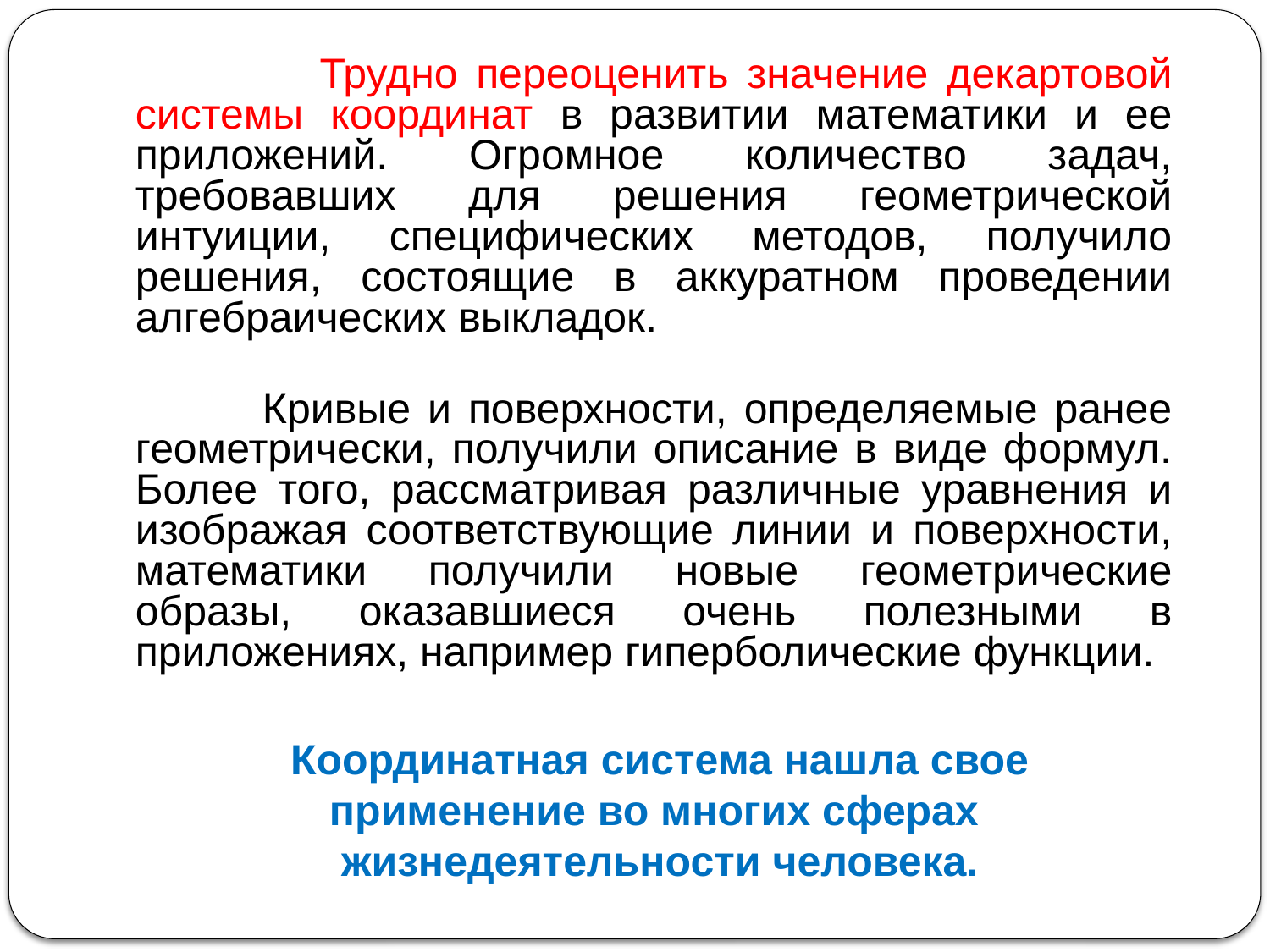

Трудно переоценить значение декартовой системы координат в развитии математики и ее приложений. Огромное количество задач, требовавших для решения геометрической интуиции, специфических методов, получило решения, состоящие в аккуратном проведении алгебраических выкладок.
	Кривые и поверхности, определяемые ранее геометрически, получили описание в виде формул. Более того, рассматривая различные уравнения и изображая соответствующие линии и поверхности, математики получили новые геометрические образы, оказавшиеся очень полезными в приложениях, например гиперболические функции.
Координатная система нашла свое применение во многих сферах
жизнедеятельности человека.